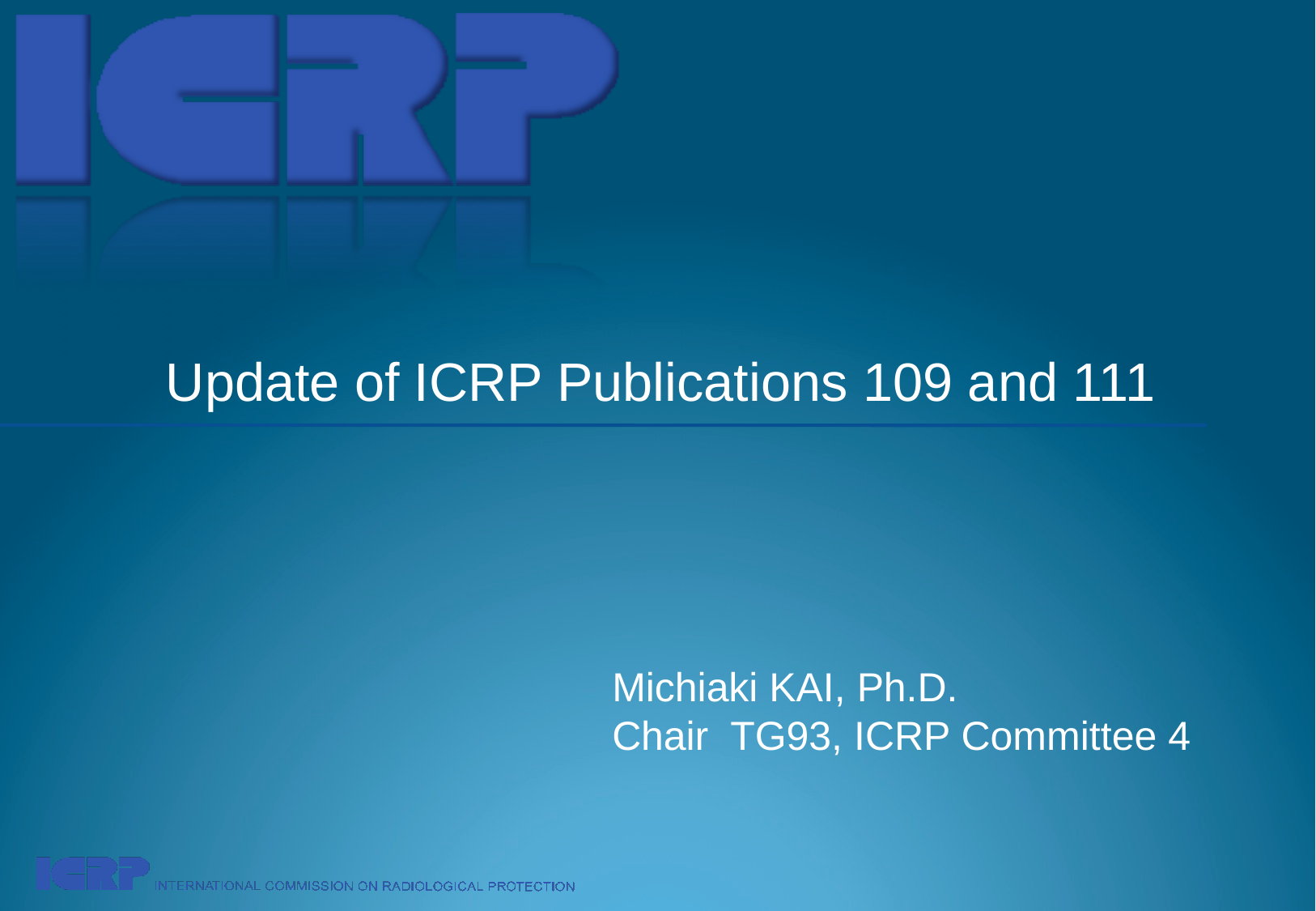

Update of ICRP Publications 109 and 111

Michiaki KAI, Ph.D.
Chair  TG93, ICRP Committee 4